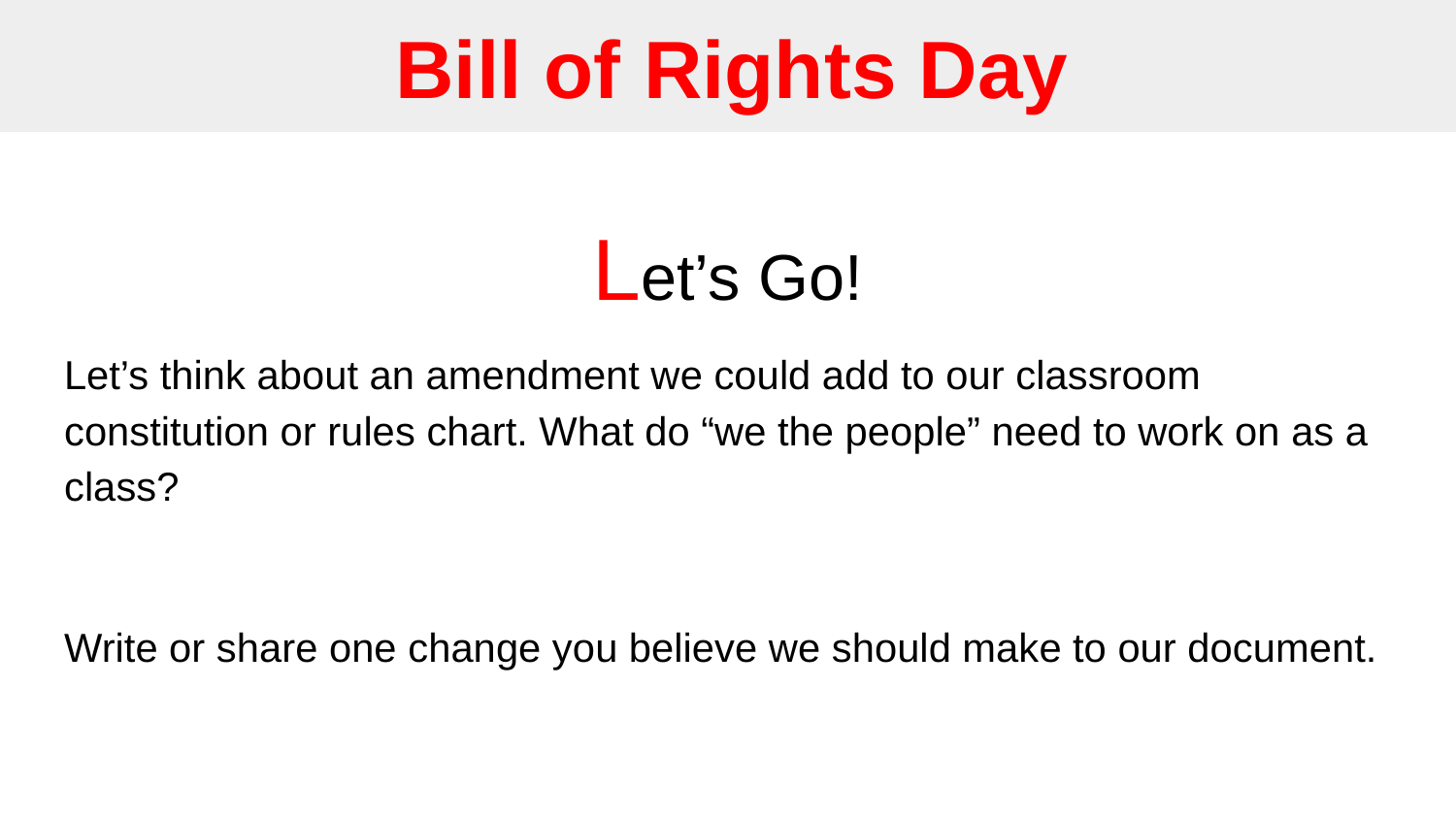

# Bill of Rights Day
Let’s Go!
Let’s think about an amendment we could add to our classroom constitution or rules chart. What do “we the people” need to work on as a class?

Write or share one change you believe we should make to our document.